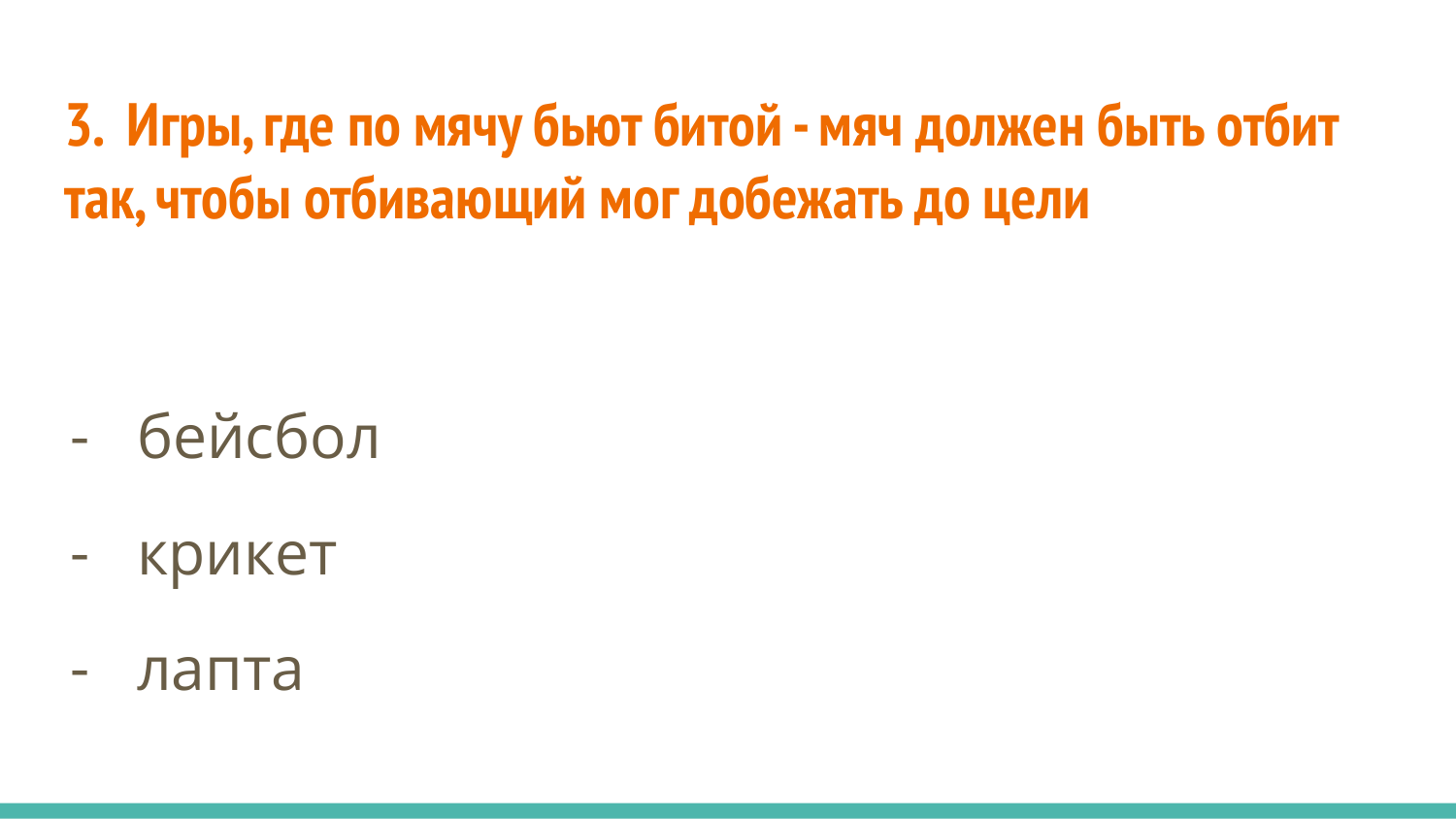

# 3.  Игры, где по мячу бьют битой - мяч должен быть отбит так, чтобы отбивающий мог добежать до цели
бейсбол
крикет
лапта